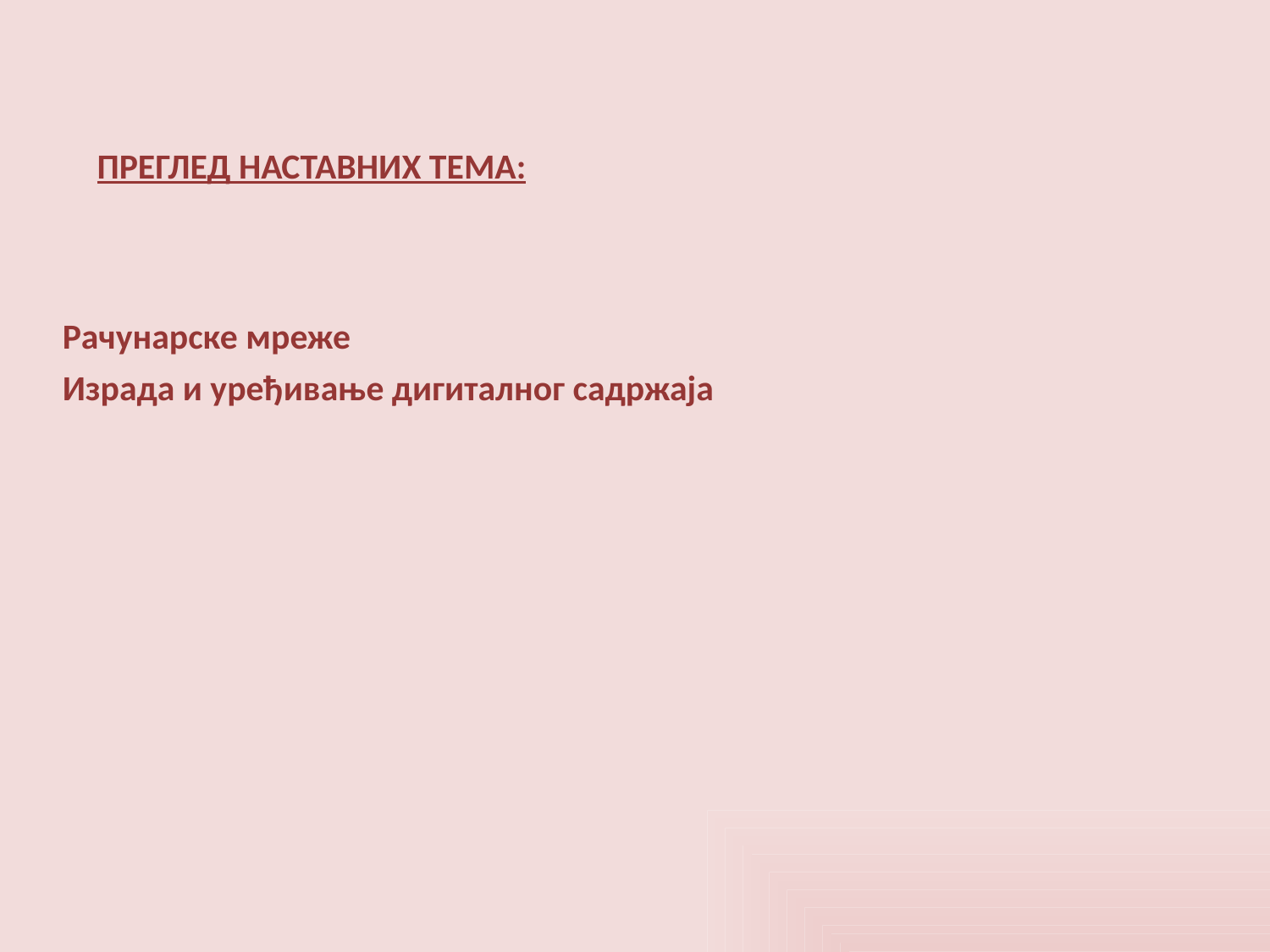

ПРЕГЛЕД НАСТАВНИХ ТЕМА:
| Рачунарске мреже |
| --- |
| Израда и уређивање дигиталног садржаја |